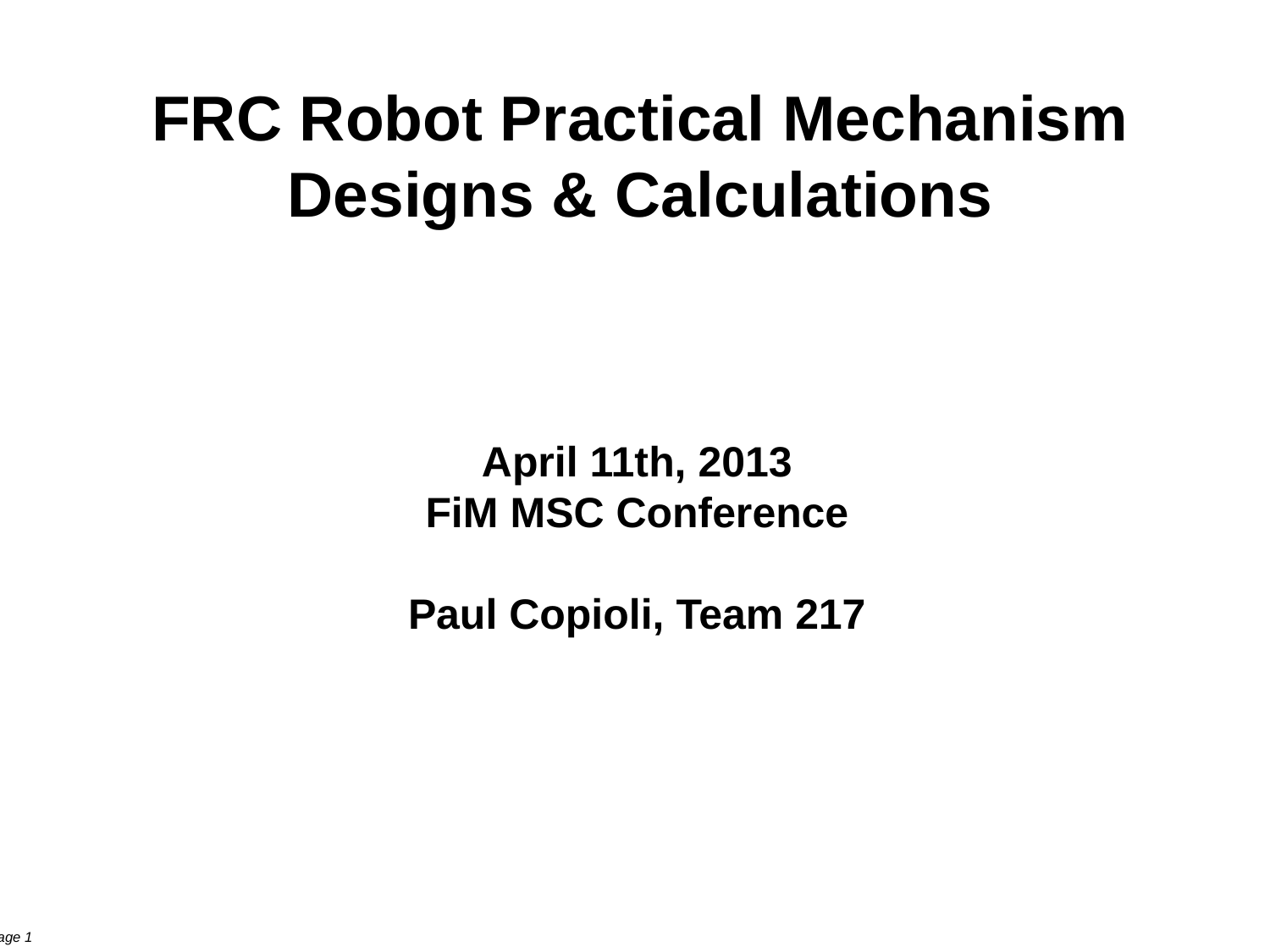

# FRC Robot Practical Mechanism Designs & Calculations
April 11th, 2013
FiM MSC Conference

Paul Copioli, Team 217